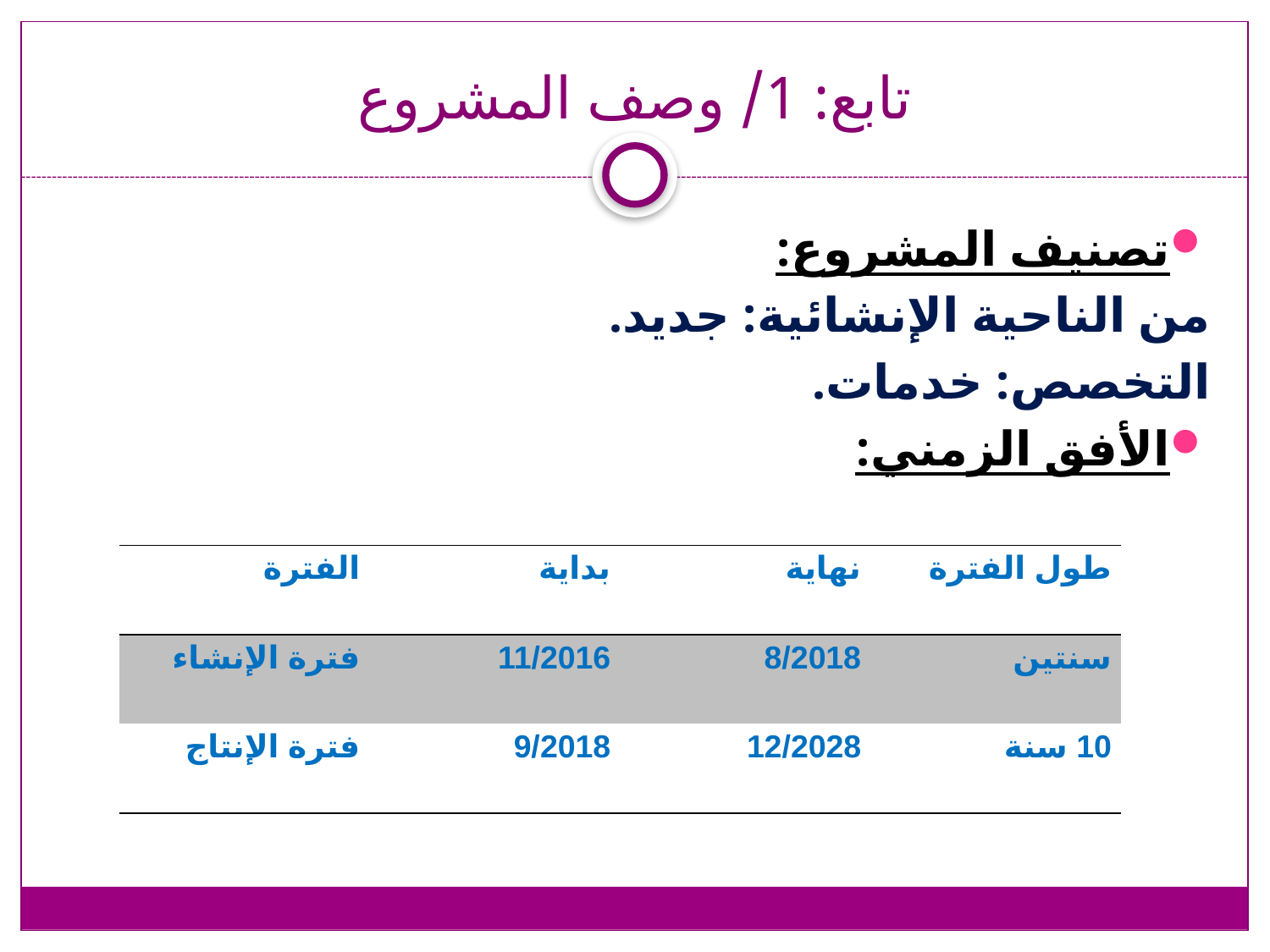

# تابع: 1/ وصف المشروع
تصنيف المشروع:
من الناحية الإنشائية: جديد.
التخصص: خدمات.
الأفق الزمني:

| الفترة | بداية | نهاية | طول الفترة |
| --- | --- | --- | --- |
| فترة الإنشاء | 11/2016 | 8/2018 | سنتين |
| فترة الإنتاج | 9/2018 | 12/2028 | 10 سنة |